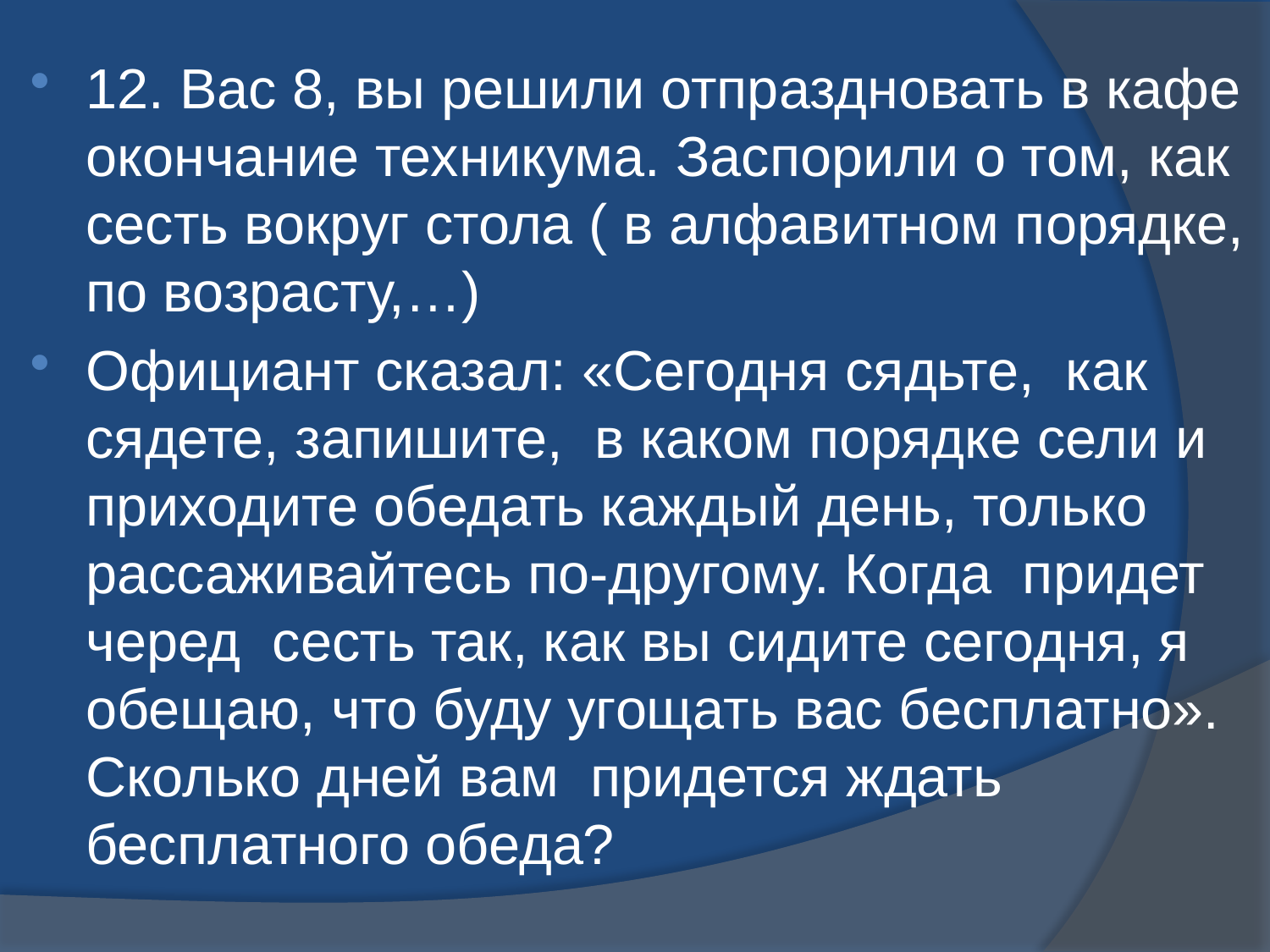

#
12. Вас 8, вы решили отпраздновать в кафе окончание техникума. Заспорили о том, как  сесть вокруг стола ( в алфавитном порядке, по возрасту,…)
Официант сказал: «Сегодня сядьте,  как сядете, запишите,  в каком порядке сели и приходите обедать каждый день, только рассаживайтесь по-другому. Когда  придет  черед  сесть так, как вы сидите сегодня, я обещаю, что буду угощать вас бесплатно». Сколько дней вам  придется ждать бесплатного обеда?